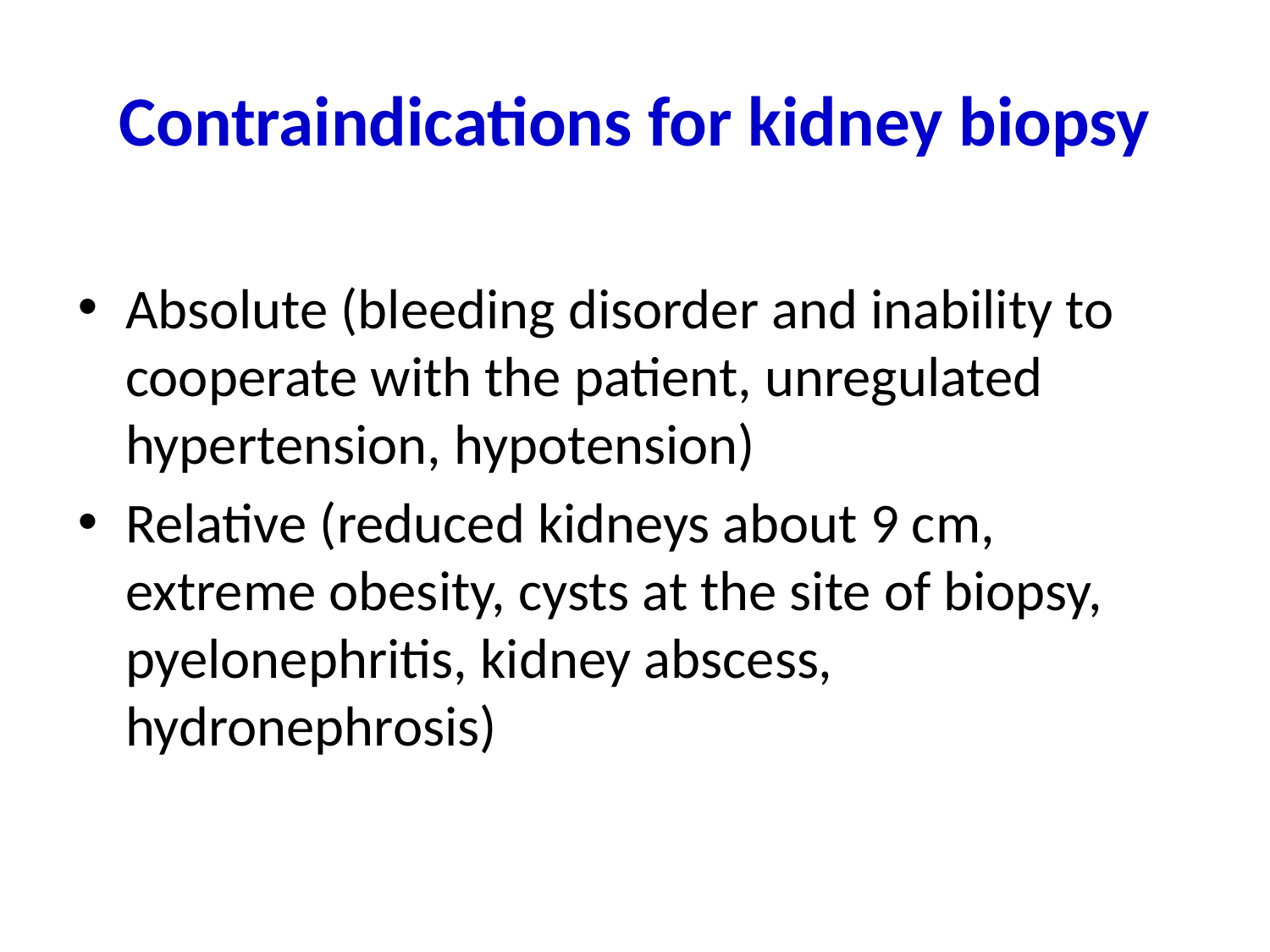

# Contraindications for kidney biopsy
Absolute (bleeding disorder and inability to cooperate with the patient, unregulated hypertension, hypotension)
Relative (reduced kidneys about 9 cm, extreme obesity, cysts at the site of biopsy, pyelonephritis, kidney abscess, hydronephrosis)